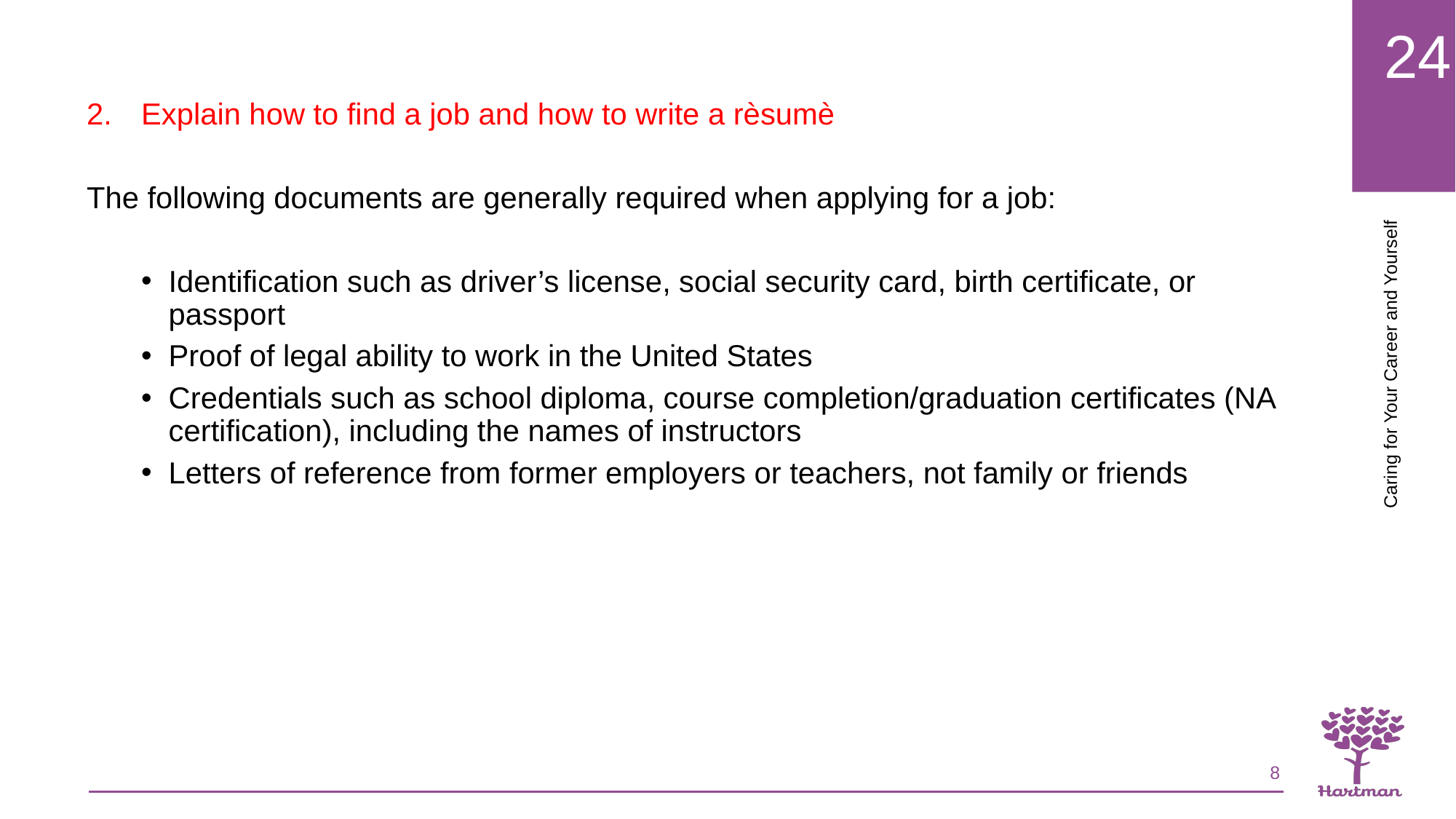

Explain how to find a job and how to write a rèsumè

The following documents are generally required when applying for a job:

Identification such as driver’s license, social security card, birth certificate, or passport
Proof of legal ability to work in the United States
Credentials such as school diploma, course completion/graduation certificates (NA certification), including the names of instructors
Letters of reference from former employers or teachers, not family or friends

8